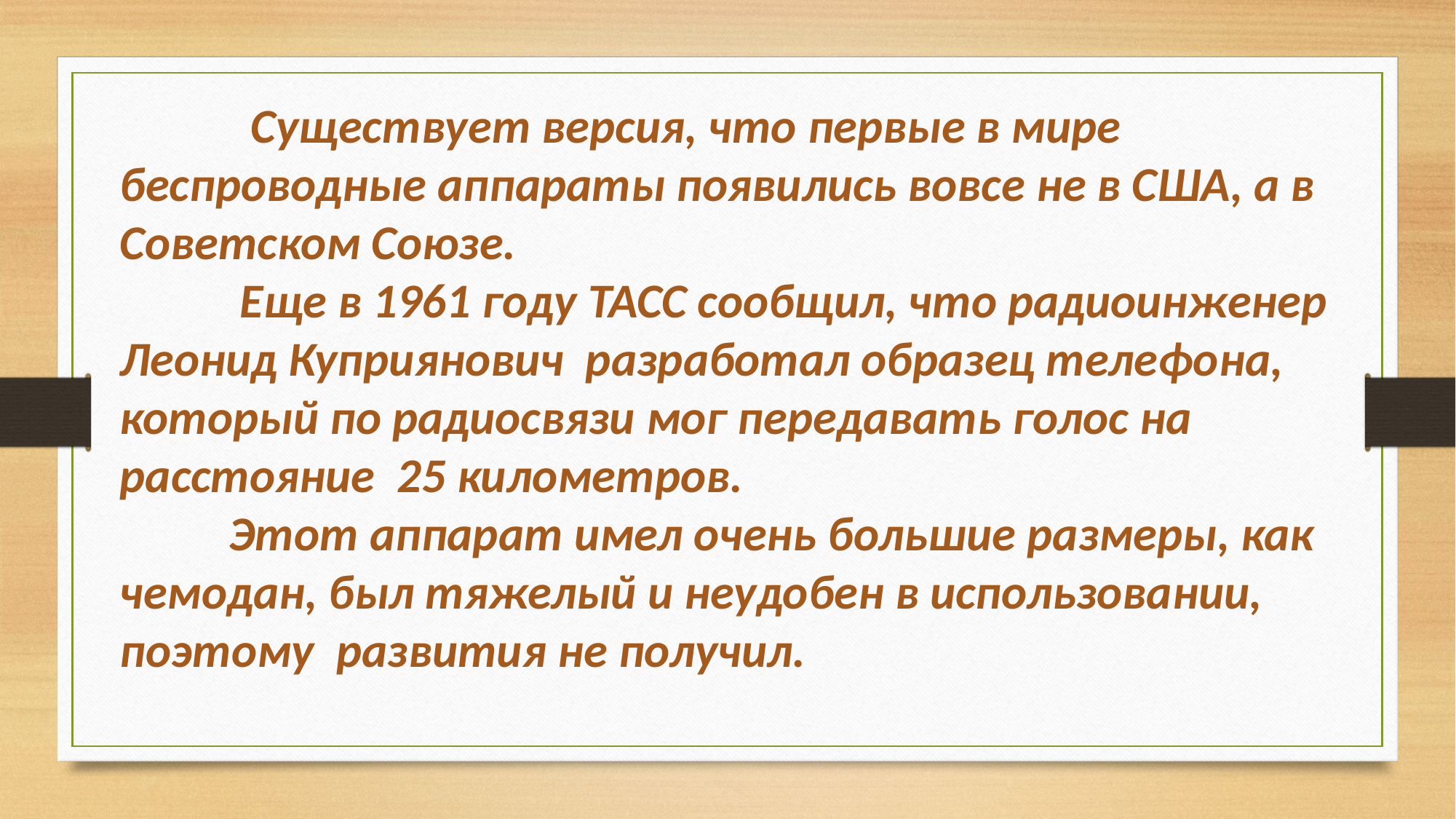

Существует версия, что первые в мире беспроводные аппараты появились вовсе не в США, а в Советском Союзе.
           Еще в 1961 году ТАСС сообщил, что радиоинженер Леонид Куприянович  разработал образец телефона, который по радиосвязи мог передавать голос на расстояние  25 километров.
          Этот аппарат имел очень большие размеры, как чемодан, был тяжелый и неудобен в использовании, поэтому  развития не получил.